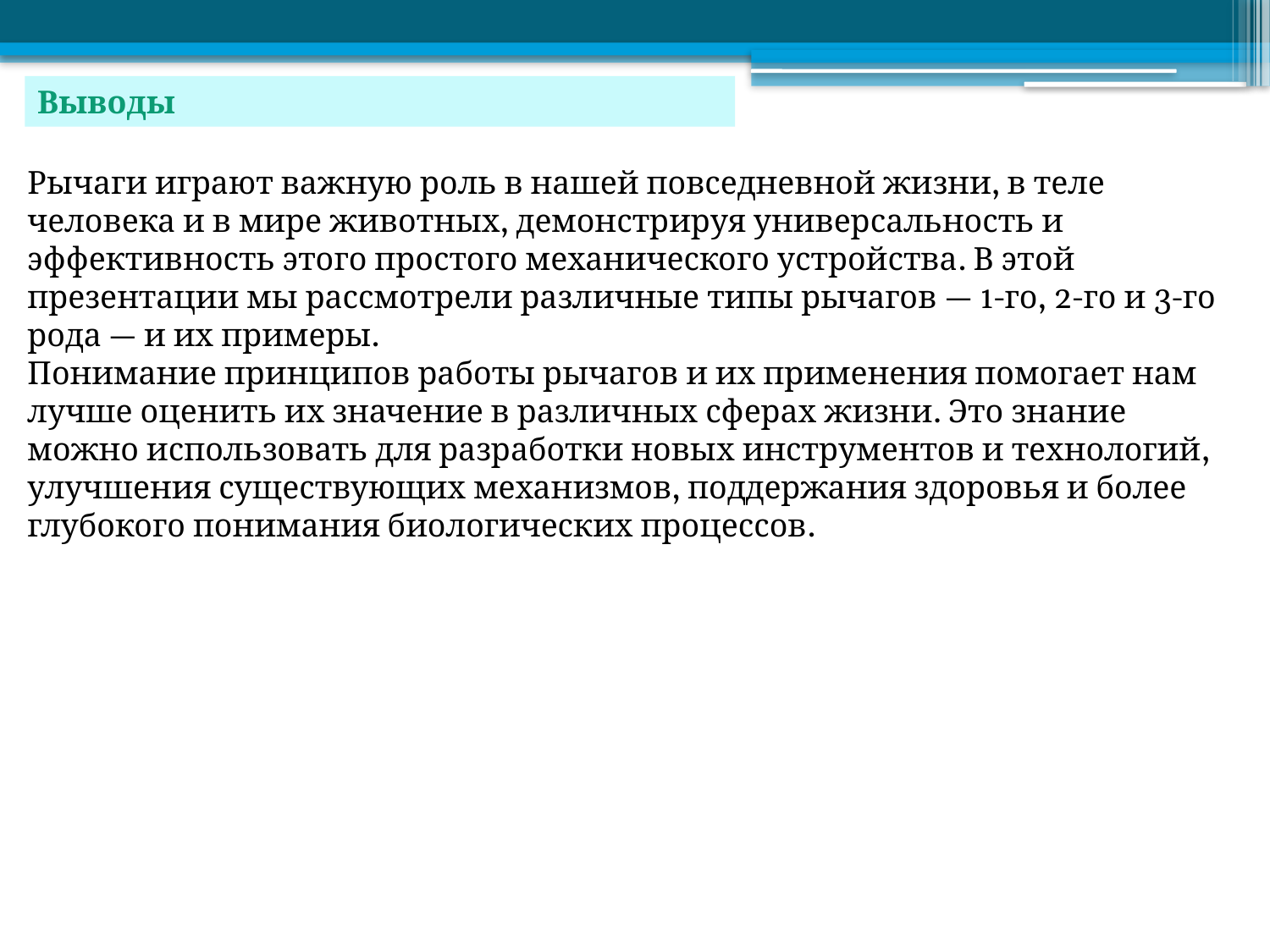

Выводы
Рычаги играют важную роль в нашей повседневной жизни, в теле человека и в мире животных, демонстрируя универсальность и эффективность этого простого механического устройства. В этой презентации мы рассмотрели различные типы рычагов — 1-го, 2-го и 3-го рода — и их примеры.
Понимание принципов работы рычагов и их применения помогает нам лучше оценить их значение в различных сферах жизни. Это знание можно использовать для разработки новых инструментов и технологий, улучшения существующих механизмов, поддержания здоровья и более глубокого понимания биологических процессов.